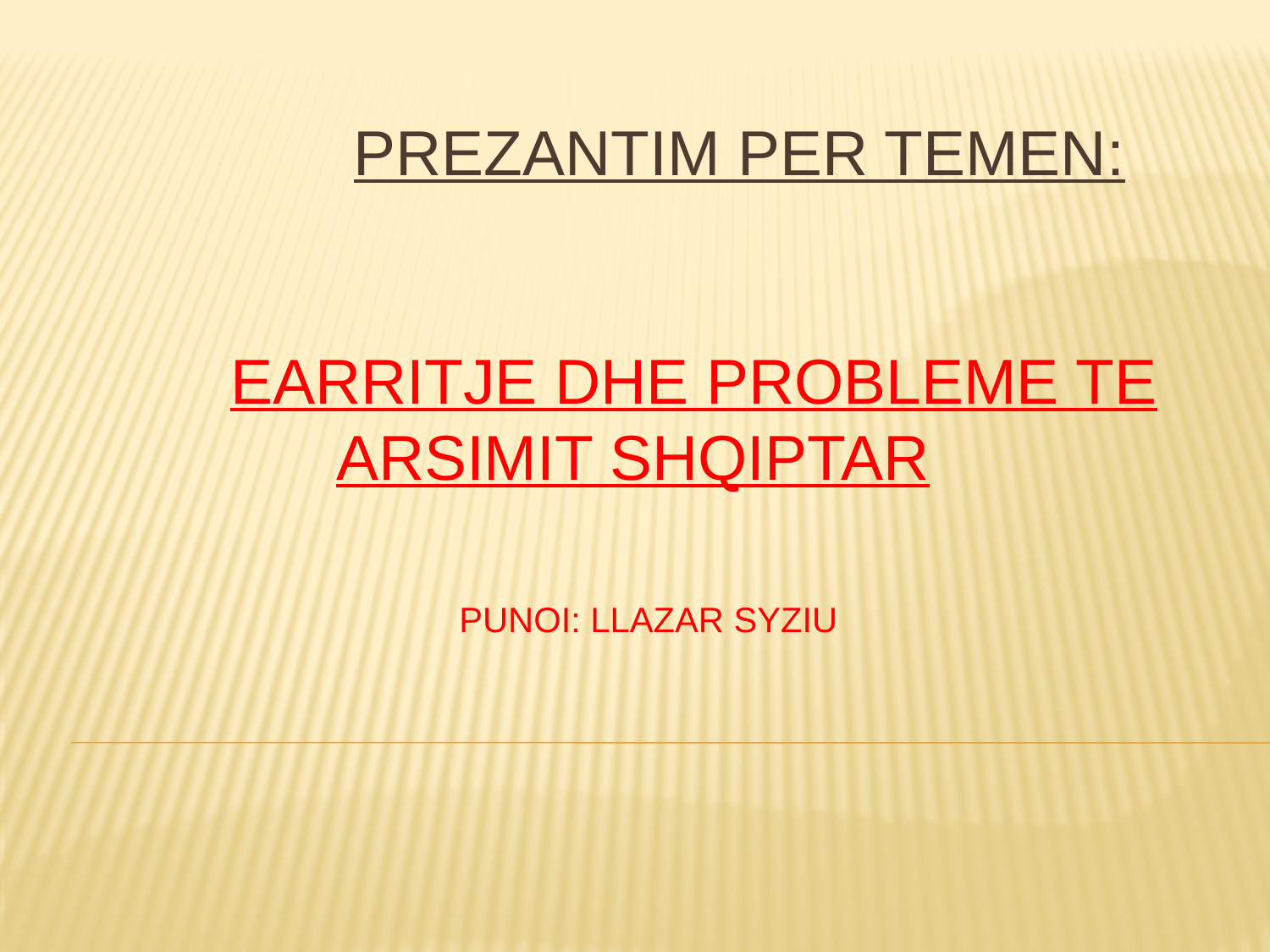

# PREZANTIM PER TEMEN: EARRITJE DHE PROBLEME TE ARSIMIT SHQIPTAR PUNOI: LLAZAR SYZIU